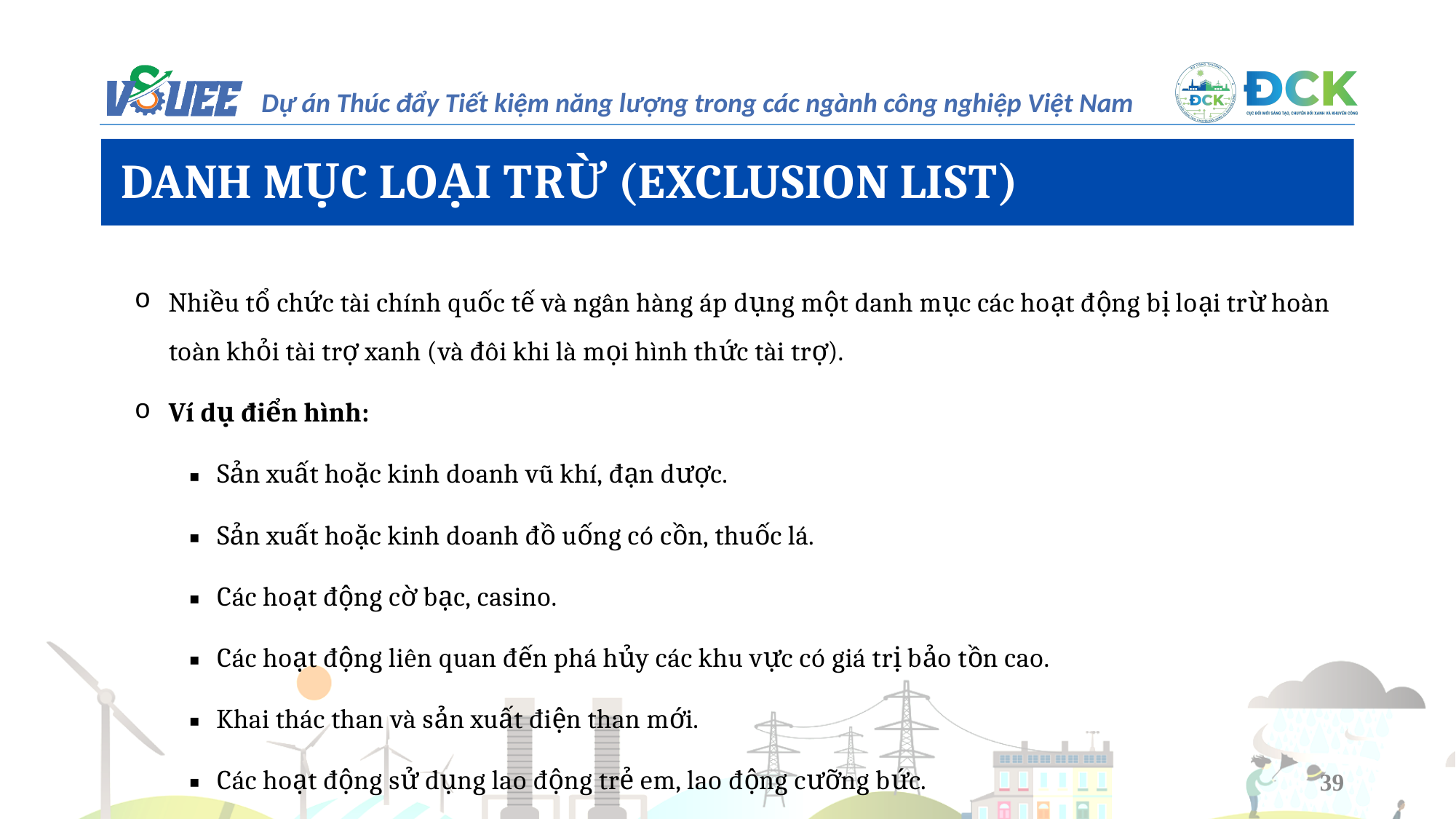

DANH MỤC LOẠI TRỪ (EXCLUSION LIST)
Nhiều tổ chức tài chính quốc tế và ngân hàng áp dụng một danh mục các hoạt động bị loại trừ hoàn toàn khỏi tài trợ xanh (và đôi khi là mọi hình thức tài trợ).
Ví dụ điển hình:
Sản xuất hoặc kinh doanh vũ khí, đạn dược.
Sản xuất hoặc kinh doanh đồ uống có cồn, thuốc lá.
Các hoạt động cờ bạc, casino.
Các hoạt động liên quan đến phá hủy các khu vực có giá trị bảo tồn cao.
Khai thác than và sản xuất điện than mới.
Các hoạt động sử dụng lao động trẻ em, lao động cưỡng bức.
39